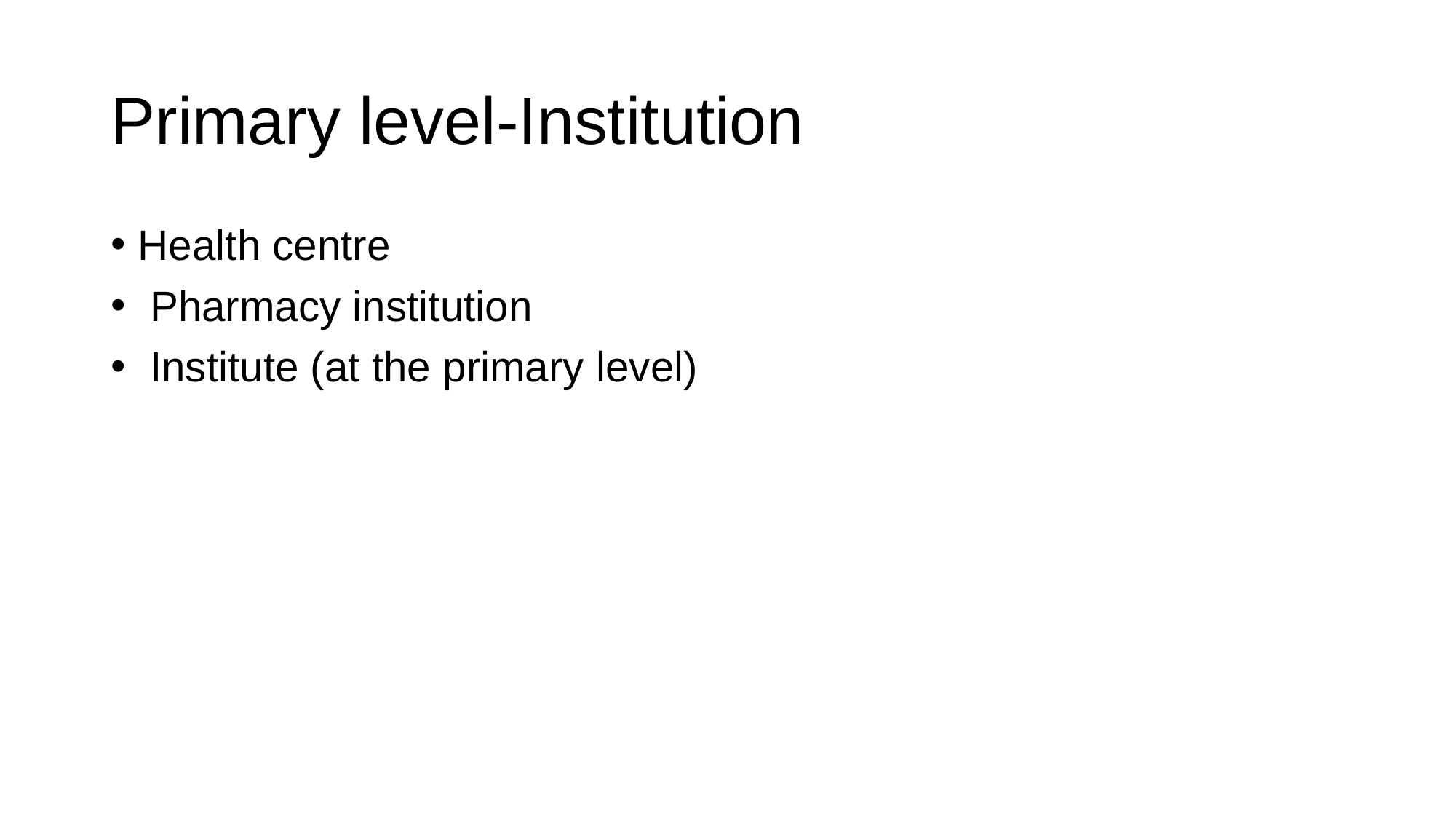

# Primary level-Institution
Health centre
 Pharmacy institution
 Institute (at the primary level)